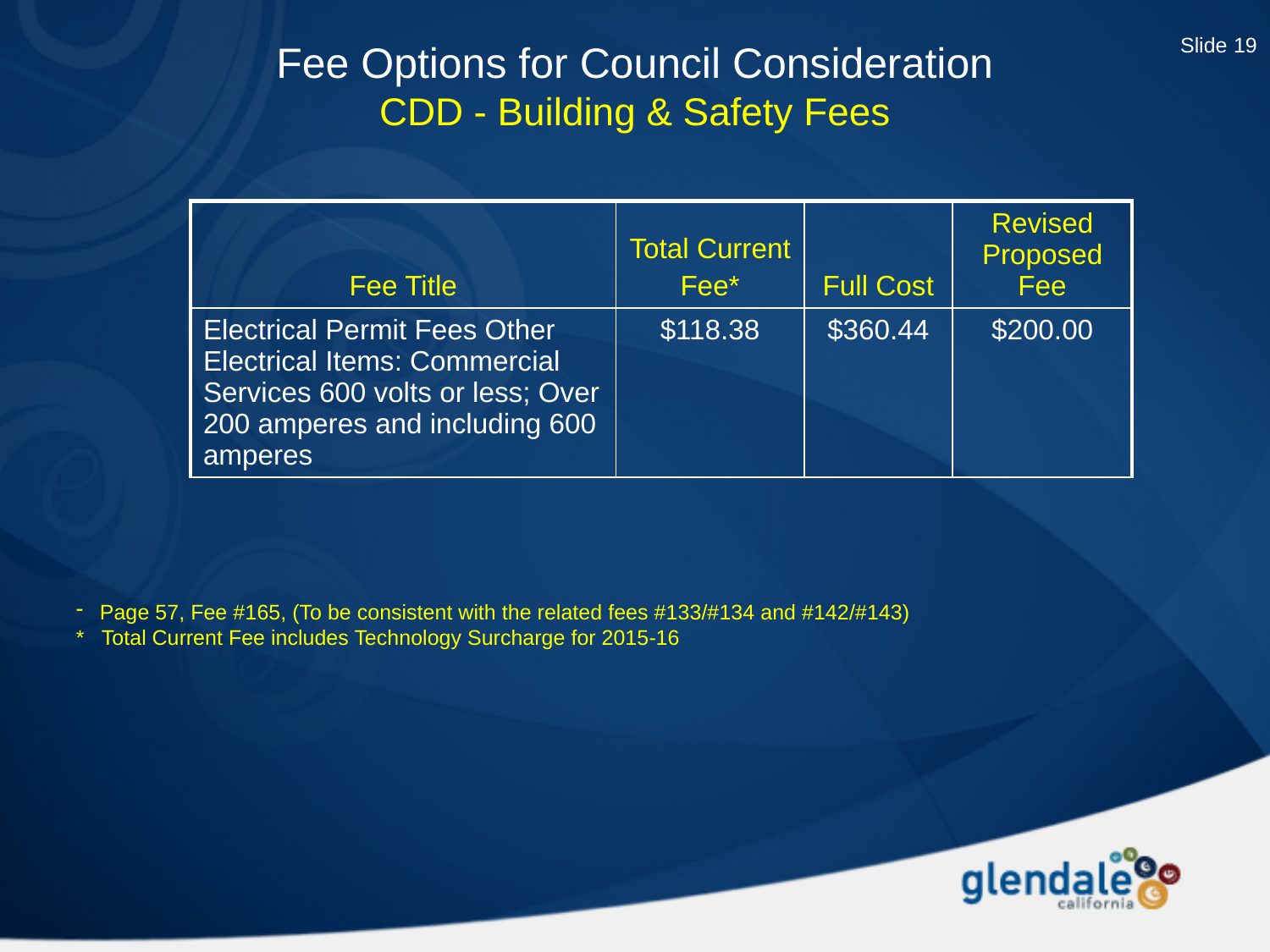

Fee Options for Council Consideration
CDD - Building & Safety Fees
Slide 19
| Fee Title | Total Current Fee\* | Full Cost | Revised Proposed Fee |
| --- | --- | --- | --- |
| Electrical Permit Fees Other Electrical Items: Commercial Services 600 volts or less; Over 200 amperes and including 600 amperes | $118.38 | $360.44 | $200.00 |
Page 57, Fee #165, (To be consistent with the related fees #133/#134 and #142/#143)
*   Total Current Fee includes Technology Surcharge for 2015-16